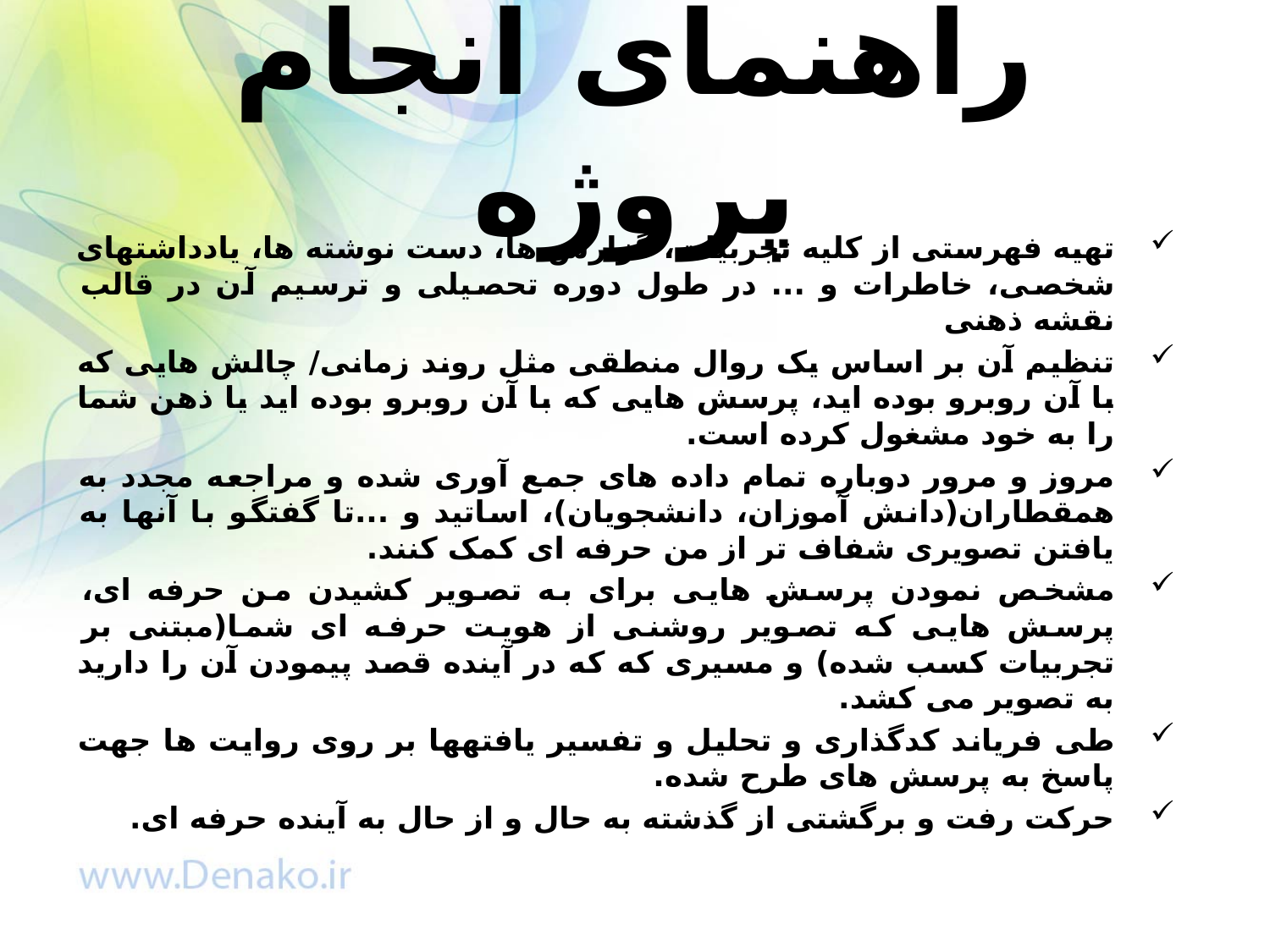

# راهنمای انجام پروژه
تهیه فهرستی از کلیه تجربیات، گزارش ها، دست نوشته ها، یادداشتهای شخصی، خاطرات و ... در طول دوره تحصیلی و ترسیم آن در قالب نقشه ذهنی
تنظیم آن بر اساس یک روال منطقی مثل روند زمانی/ چالش هایی که با آن روبرو بوده اید، پرسش هایی که با آن روبرو بوده اید یا ذهن شما را به خود مشغول کرده است.
مروز و مرور دوباره تمام داده های جمع آوری شده و مراجعه مجدد به همقطاران(دانش آموزان، دانشجویان)، اساتید و ...تا گفتگو با آنها به یافتن تصویری شفاف تر از من حرفه ای کمک کنند.
مشخص نمودن پرسش هایی برای به تصویر کشیدن من حرفه ای، پرسش هایی که تصویر روشنی از هویت حرفه ای شما(مبتنی بر تجربیات کسب شده) و مسیری که که در آینده قصد پیمودن آن را دارید به تصویر می کشد.
طی فریاند کدگذاری و تحلیل و تفسیر یافتهها بر روی روایت ها جهت پاسخ به پرسش های طرح شده.
حرکت رفت و برگشتی از گذشته به حال و از حال به آینده حرفه ای.